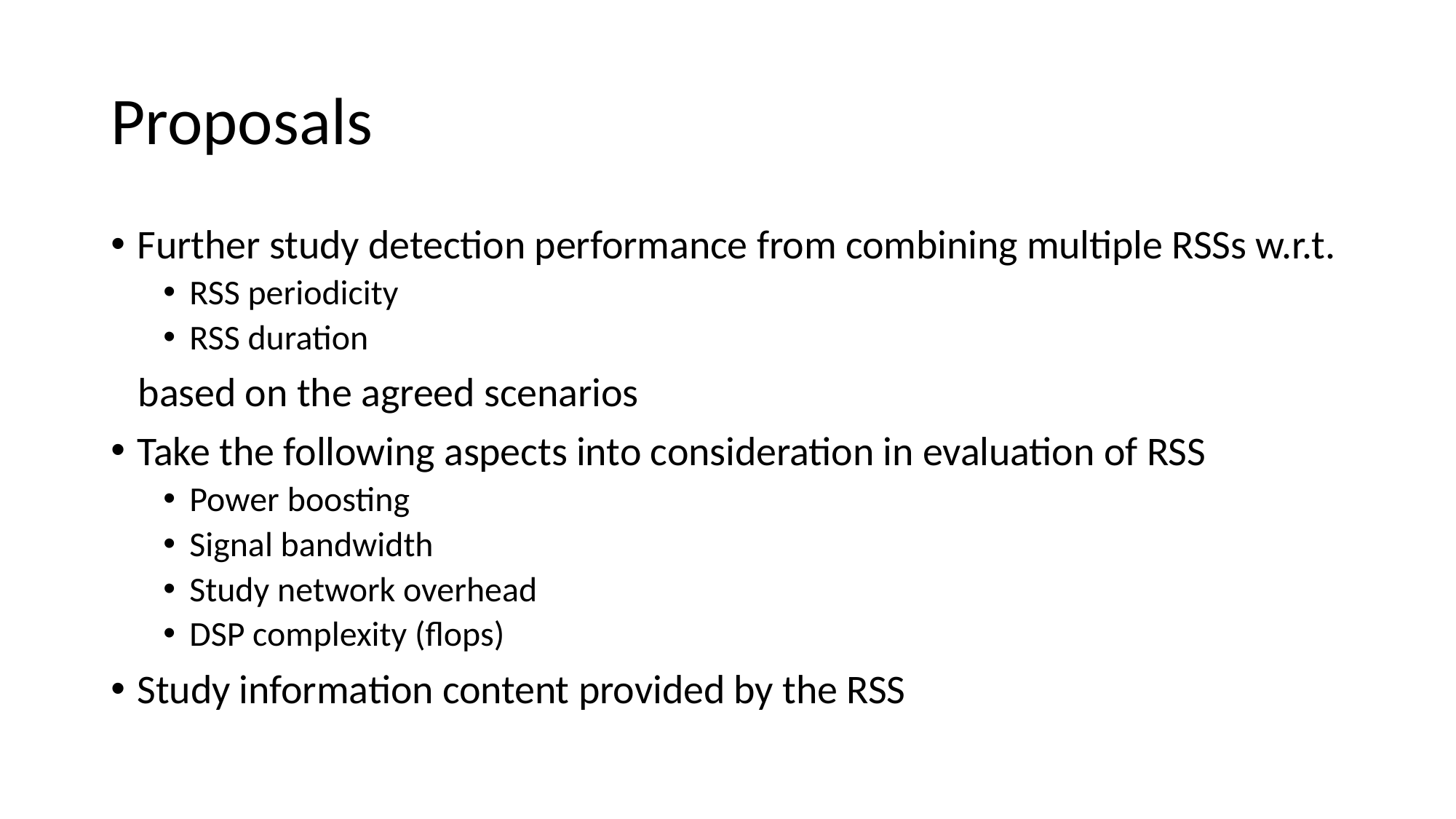

# Proposals
Further study detection performance from combining multiple RSSs w.r.t.
RSS periodicity
RSS duration
   based on the agreed scenarios
Take the following aspects into consideration in evaluation of RSS
Power boosting
Signal bandwidth
Study network overhead
DSP complexity (flops)
Study information content provided by the RSS